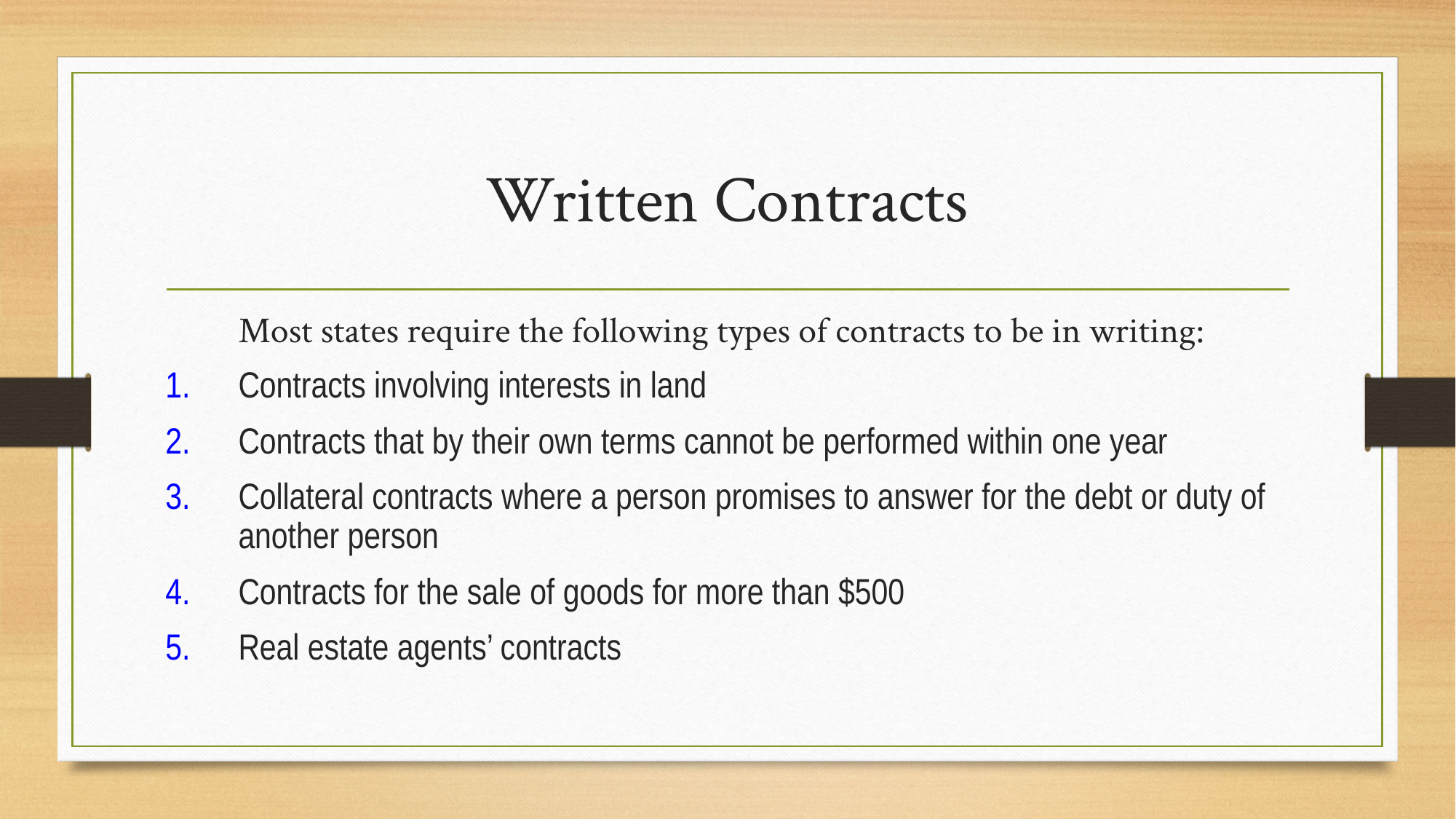

# Written Contracts
	Most states require the following types of contracts to be in writing:
Contracts involving interests in land
Contracts that by their own terms cannot be performed within one year
Collateral contracts where a person promises to answer for the debt or duty of another person
Contracts for the sale of goods for more than $500
Real estate agents’ contracts